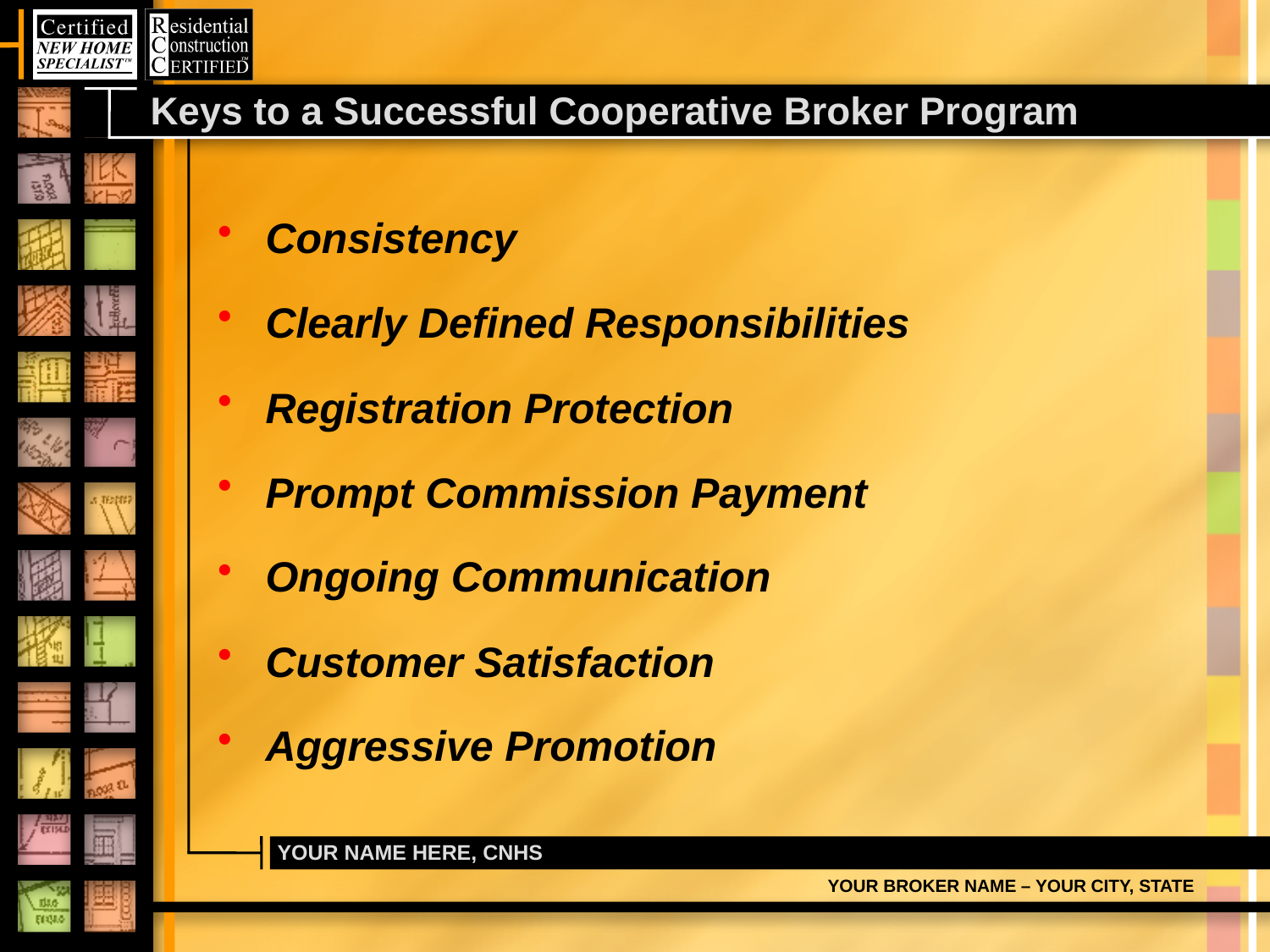

# Keys to a Successful Cooperative Broker Program
Consistency
Clearly Defined Responsibilities
Registration Protection
Prompt Commission Payment
Ongoing Communication
Customer Satisfaction
Aggressive Promotion
YOUR NAME HERE, CNHS